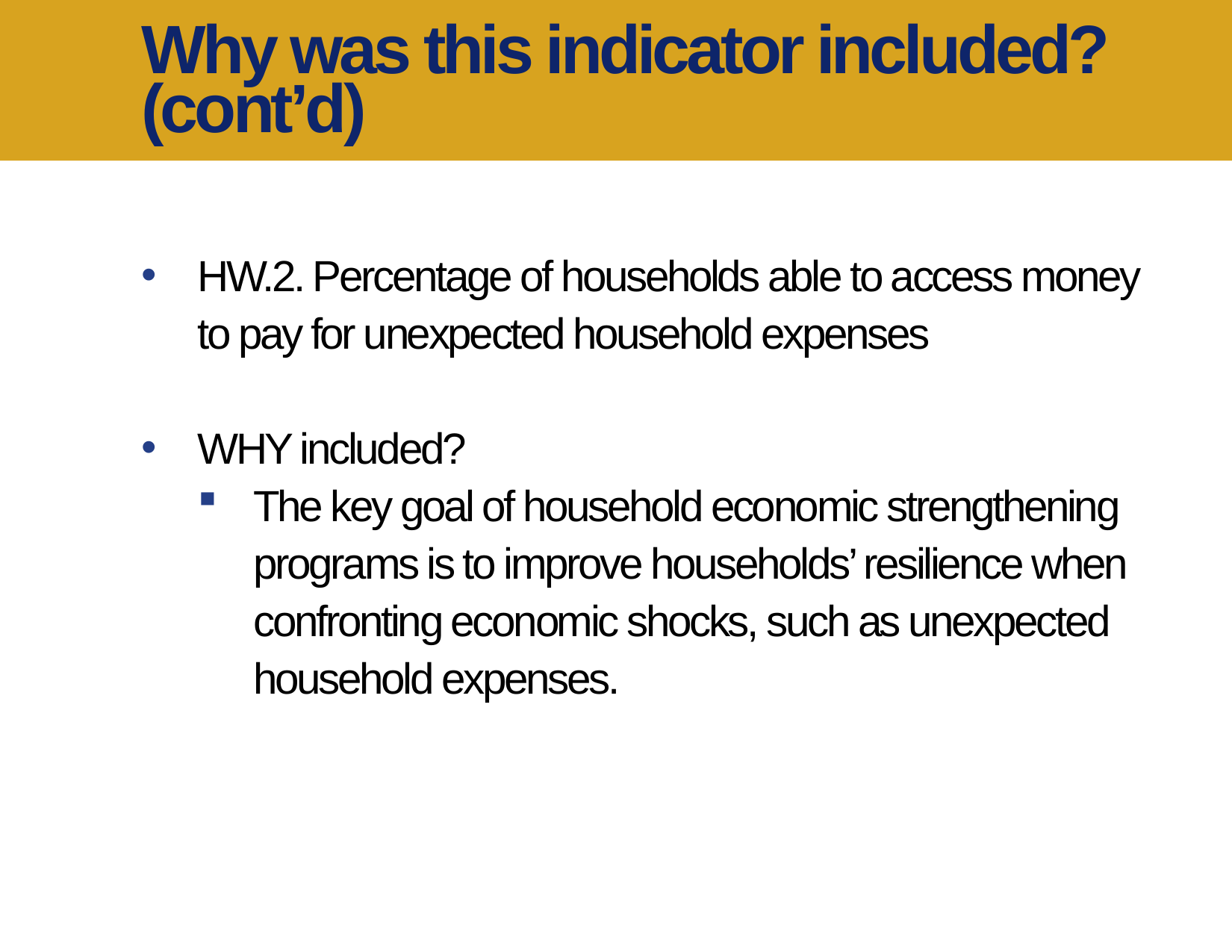

Why was this indicator included?
(cont’d)
HW.2. Percentage of households able to access money to pay for unexpected household expenses

WHY included?
The key goal of household economic strengthening programs is to improve households’ resilience when confronting economic shocks, such as unexpected household expenses.